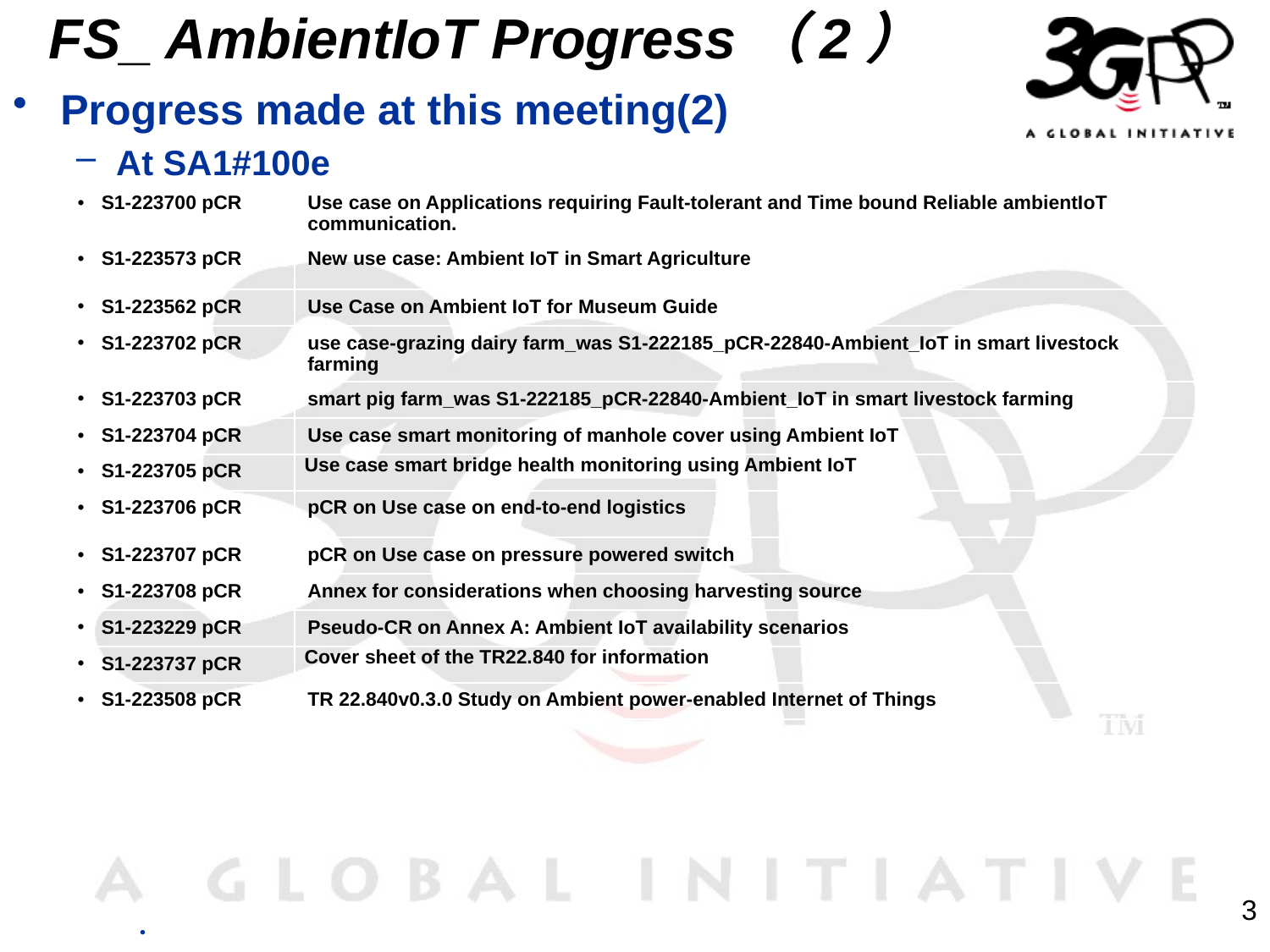

# FS_ AmbientIoT Progress（2）
Progress made at this meeting(2)
At SA1#100e

| S1-223700 pCR | Use case on Applications requiring Fault-tolerant and Time bound Reliable ambientIoT communication. |
| --- | --- |
| S1-223573 pCR | New use case: Ambient IoT in Smart Agriculture |
| S1-223562 pCR | Use Case on Ambient IoT for Museum Guide |
| S1-223702 pCR | use case-grazing dairy farm\_was S1-222185\_pCR-22840-Ambient\_IoT in smart livestock farming |
| S1-223703 pCR | smart pig farm\_was S1-222185\_pCR-22840-Ambient\_IoT in smart livestock farming |
| S1-223704 pCR | Use case smart monitoring of manhole cover using Ambient IoT |
| S1-223705 pCR | Use case smart bridge health monitoring using Ambient IoT |
| S1-223706 pCR | pCR on Use case on end-to-end logistics |
| S1-223707 pCR | pCR on Use case on pressure powered switch |
| S1-223708 pCR | Annex for considerations when choosing harvesting source |
| S1-223229 pCR | Pseudo-CR on Annex A: Ambient IoT availability scenarios |
| S1-223737 pCR | Cover sheet of the TR22.840 for information |
| S1-223508 pCR | TR 22.840v0.3.0 Study on Ambient power-enabled Internet of Things |
3